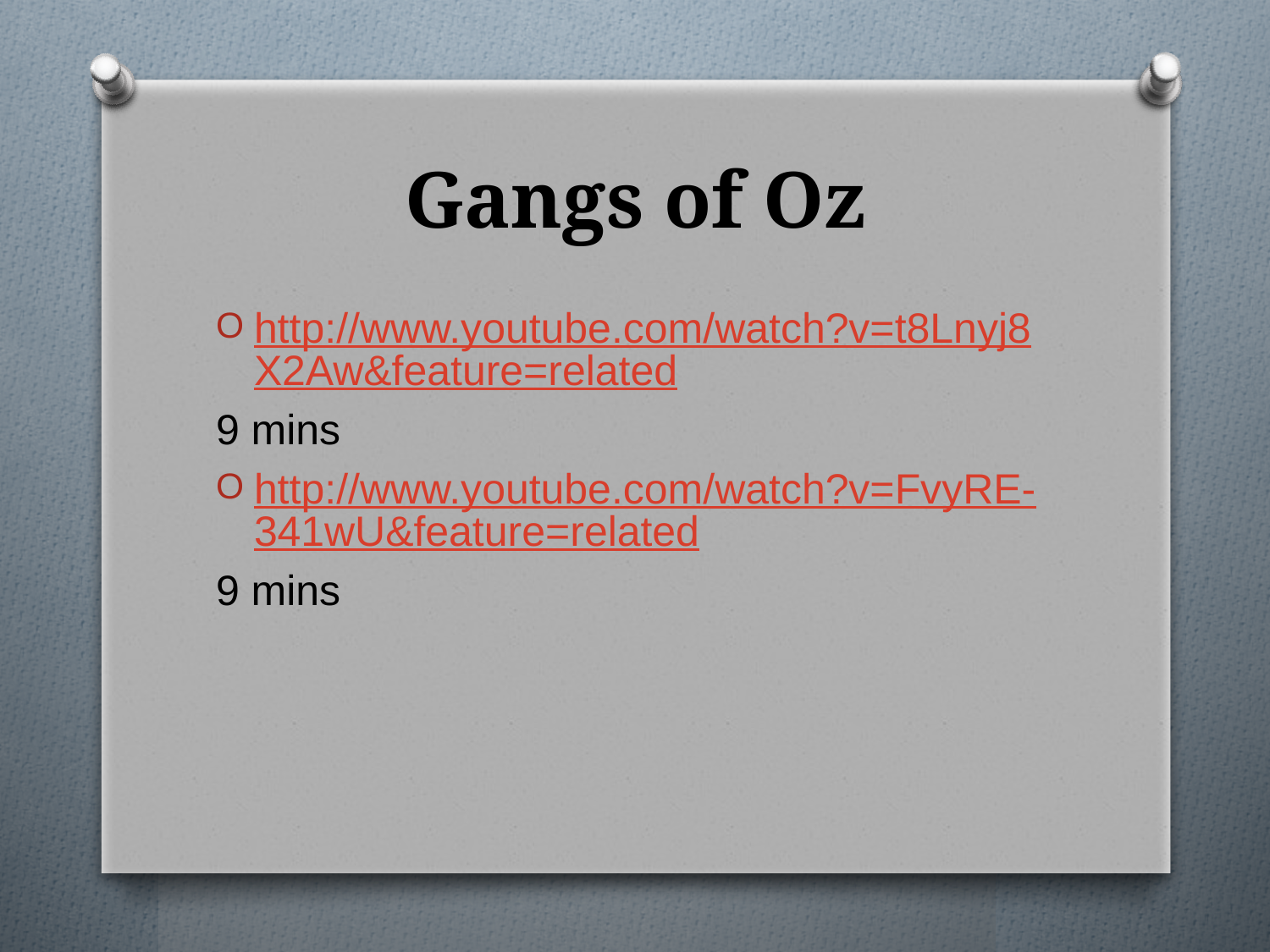

# Gangs of Oz
http://www.youtube.com/watch?v=t8Lnyj8X2Aw&feature=related
9 mins
http://www.youtube.com/watch?v=FvyRE-341wU&feature=related
9 mins